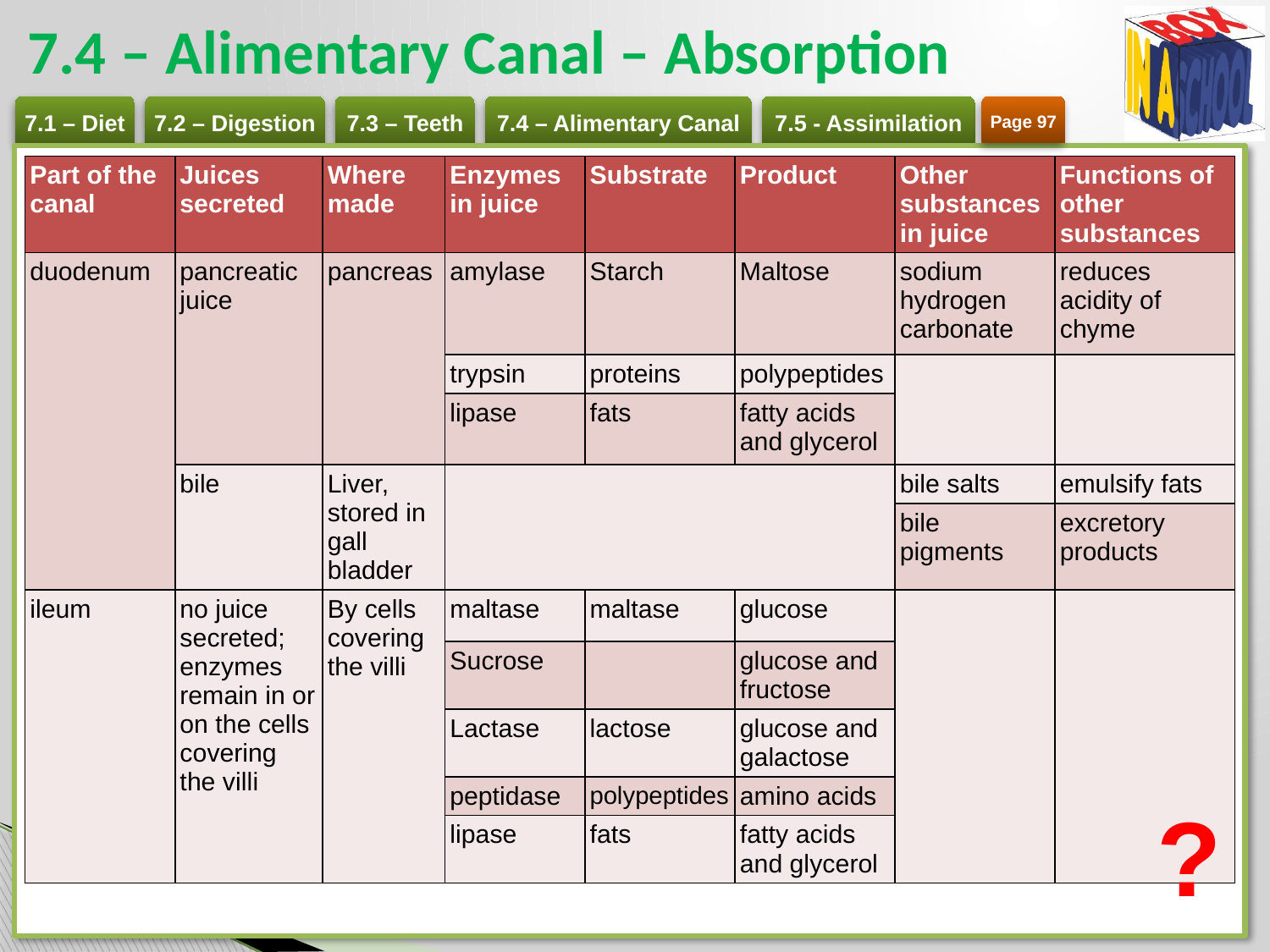

# 7.4 – Alimentary Canal – Absorption
Page 97
| Part of the canal | Juices secreted | Where made | Enzymes in juice | Substrate | Product | Other substances in juice | Functions of other substances |
| --- | --- | --- | --- | --- | --- | --- | --- |
| duodenum | pancreatic juice | pancreas | amylase | Starch | Maltose | sodium hydrogen carbonate | reduces acidity of chyme |
|  |  |  | trypsin | proteins | polypeptides |  |  |
|  |  |  | lipase | fats | fatty acids and glycerol |  |  |
|  | bile | Liver, stored in gall bladder |  |  |  | bile salts | emulsify fats |
|  |  |  |  |  |  | bile pigments | excretory products |
| ileum | no juice secreted; enzymes remain in or on the cells covering the villi | By cells covering the villi | maltase | maltase | glucose |  |  |
|  |  |  | Sucrose |  | glucose and fructose |  |  |
|  |  |  | Lactase | lactose | glucose and galactose |  |  |
|  |  |  | peptidase | polypeptides | amino acids |  |  |
|  |  |  | lipase | fats | fatty acids and glycerol |  |  |
?